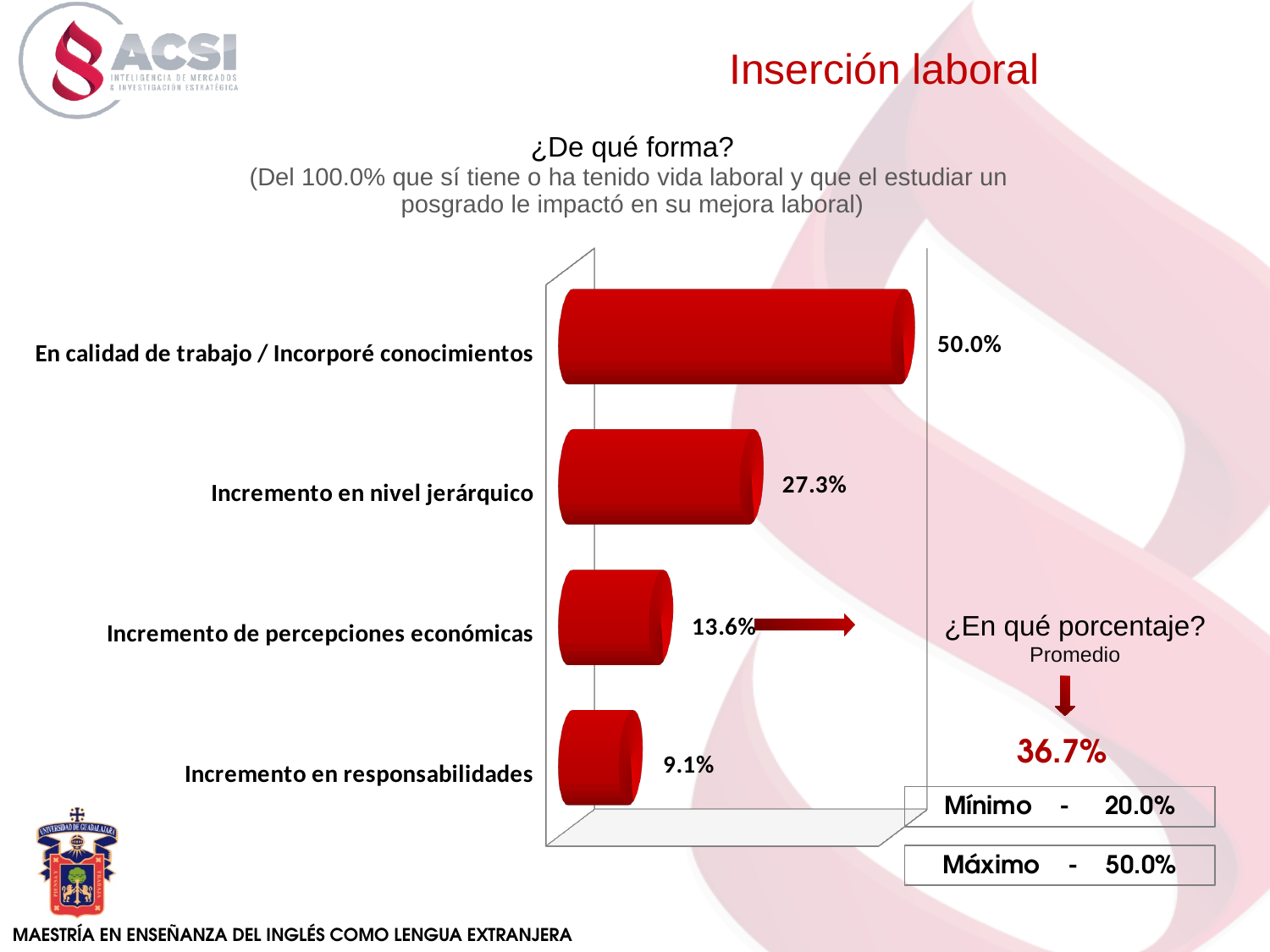

Inserción laboral

[unsupported chart]

¿De qué forma?
(Del 100.0% que sí tiene o ha tenido vida laboral y que el estudiar un
posgrado le impactó en su mejora laboral)
¿En qué porcentaje?
Promedio

36.7%
Mínimo    -     20.0%
Máximo    -    50.0%